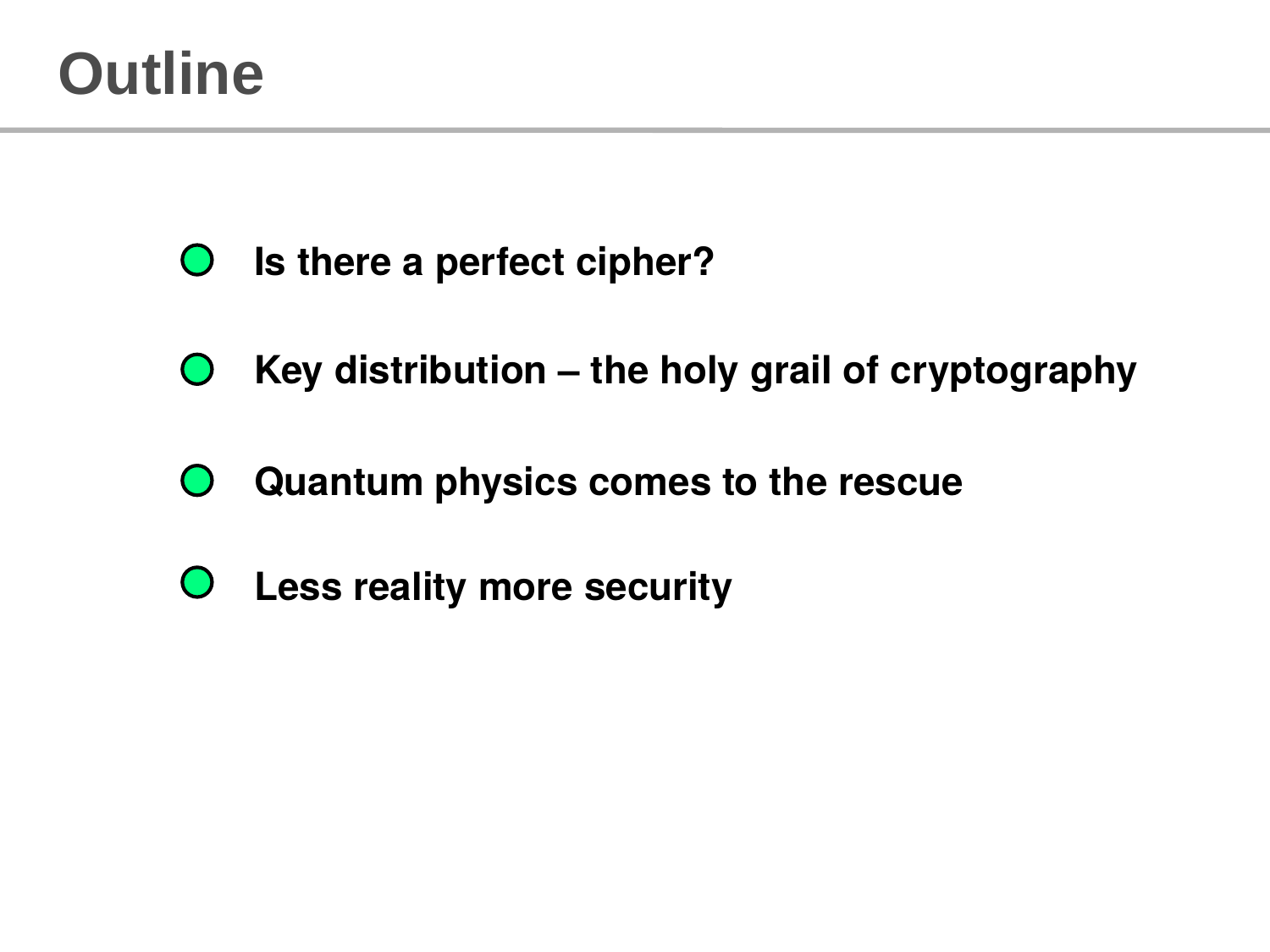

# Outline

Is there a perfect cipher?

Key distribution – the holy grail of cryptography

Quantum physics comes to the rescue

Less reality more security